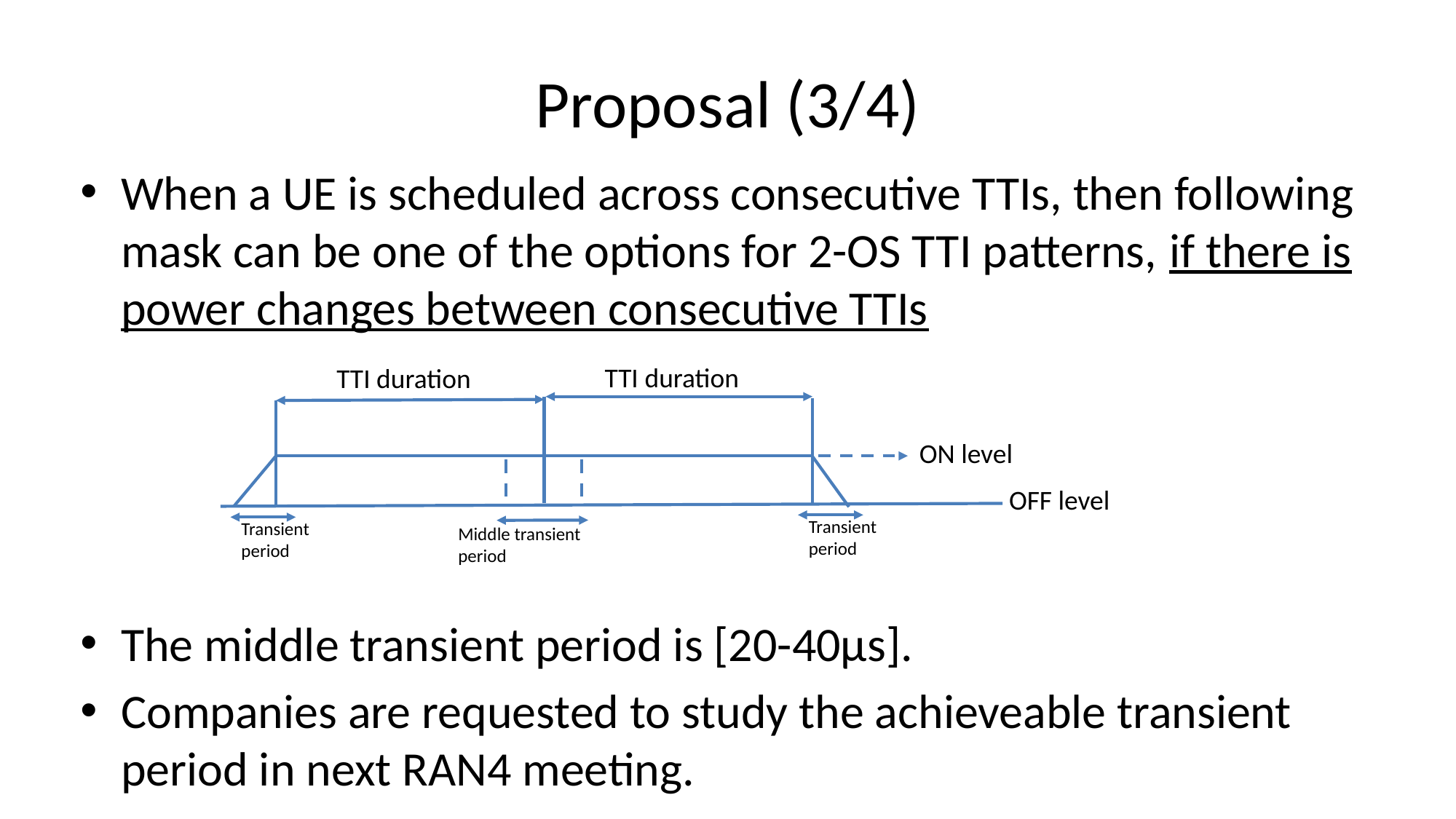

# Proposal (3/4)
When a UE is scheduled across consecutive TTIs, then following  mask can be one of the options for 2-OS TTI patterns, if there is power changes between consecutive TTIs

The middle transient period is [20-40µs].
Companies are requested to study the achieveable transient period in next RAN4 meeting.

TTI duration
TTI duration
ON level
OFF level
Transient period
Transient period
Middle transient period